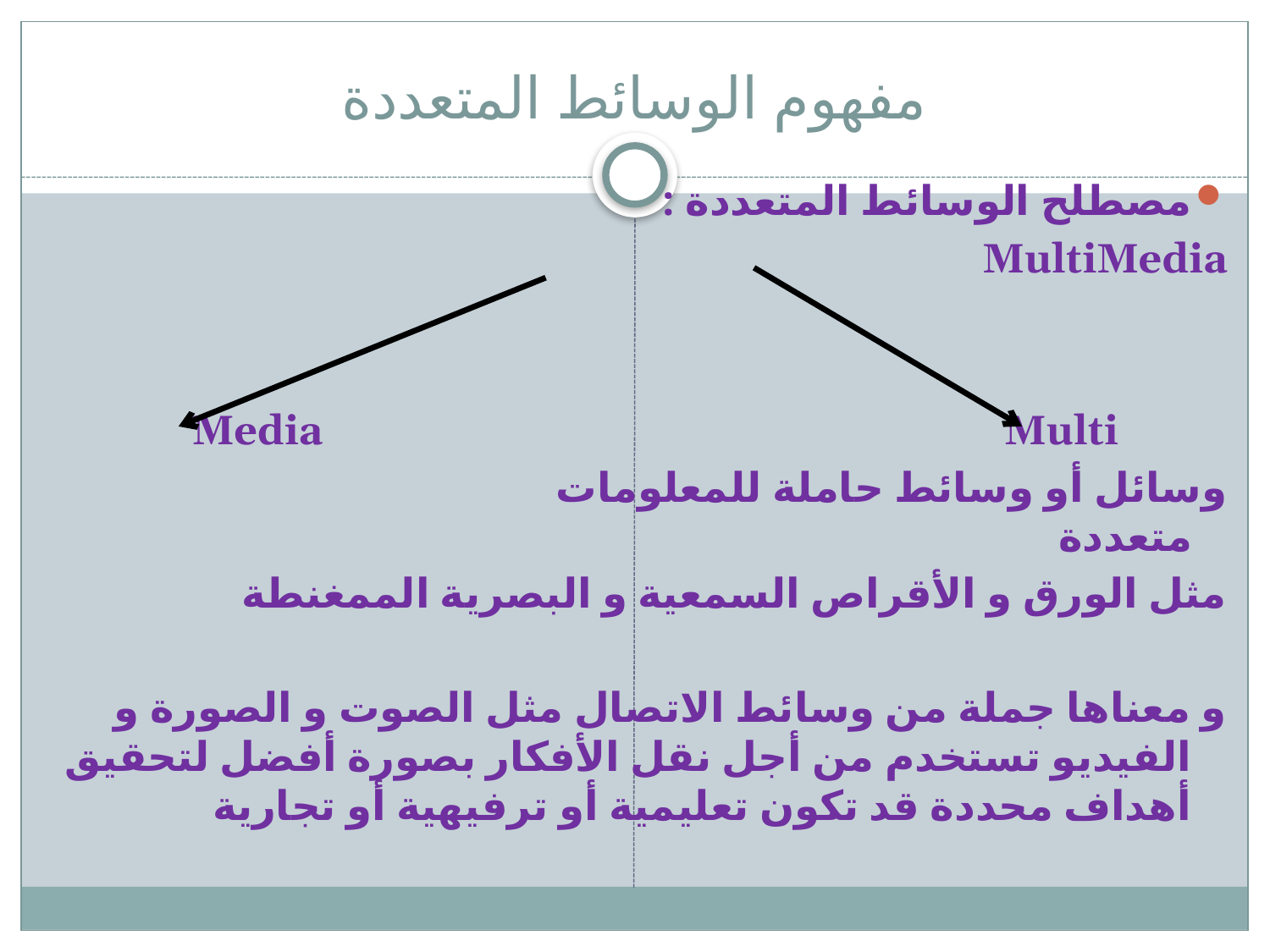

# مفهوم الوسائط المتعددة
مصطلح الوسائط المتعددة :
MultiMedia

          Media                                                                  Multi
وسائل أو وسائط حاملة للمعلومات                                               متعددة
مثل الورق و الأقراص السمعية و البصرية الممغنطة

و معناها جملة من وسائط الاتصال مثل الصوت و الصورة و الفيديو تستخدم من أجل نقل الأفكار بصورة أفضل لتحقيق أهداف محددة قد تكون تعليمية أو ترفيهية أو تجارية